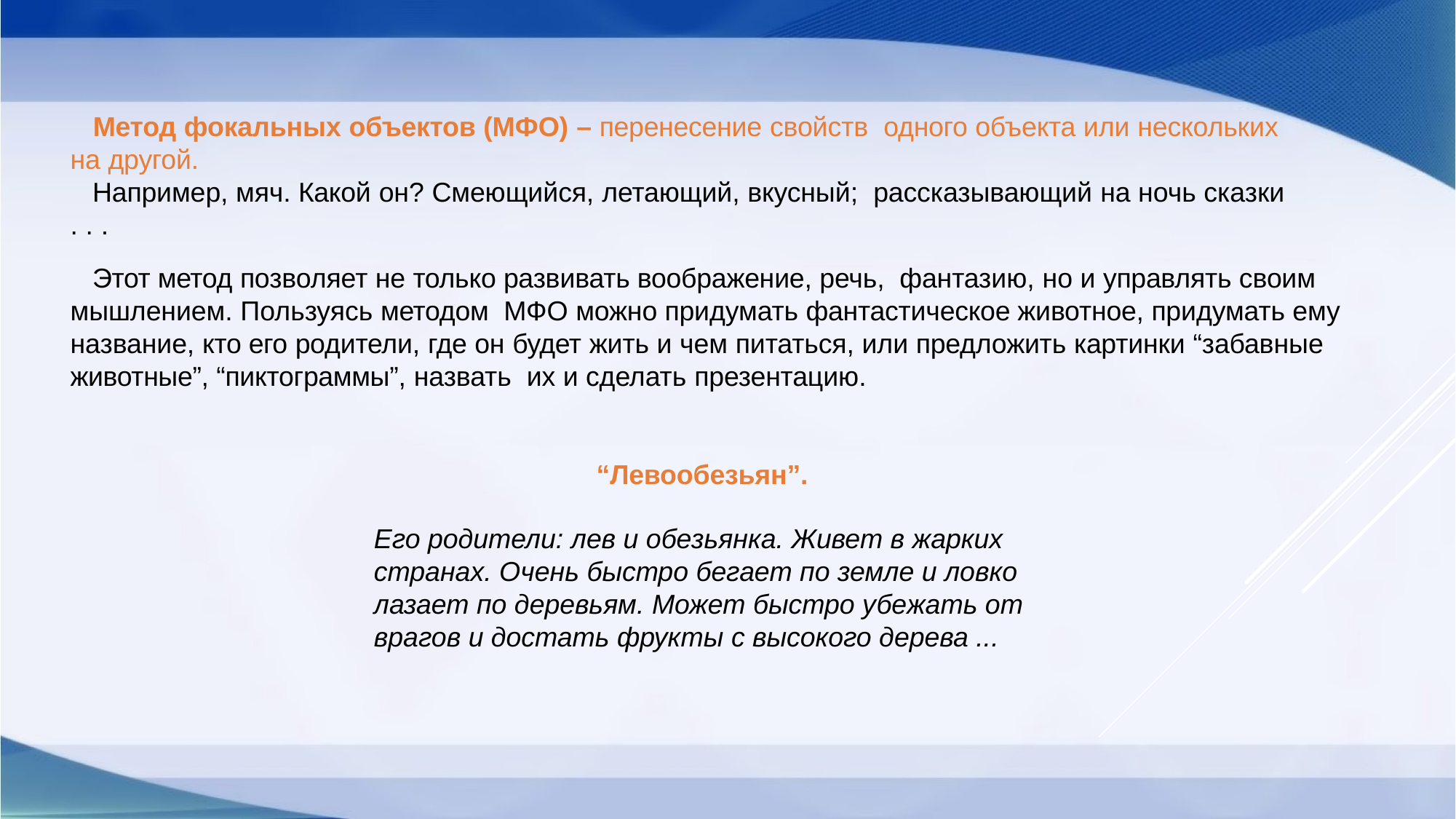

Метод фокальных объектов (МФО) – перенесение свойств  одного объекта или нескольких на другой.
Например, мяч. Какой он? Смеющийся, летающий, вкусный;  рассказывающий на ночь сказки . . .
Этот метод позволяет не только развивать воображение, речь,  фантазию, но и управлять своим мышлением. Пользуясь методом  МФО можно придумать фантастическое животное, придумать ему  название, кто его родители, где он будет жить и чем питаться, или предложить картинки “забавные животные”, “пиктограммы”, назвать  их и сделать презентацию.
“Левообезьян”.
Его родители: лев и обезьянка. Живет в жарких странах. Очень быстро бегает по земле и ловко лазает по деревьям. Может быстро убежать от врагов и достать фрукты с высокого дерева ...